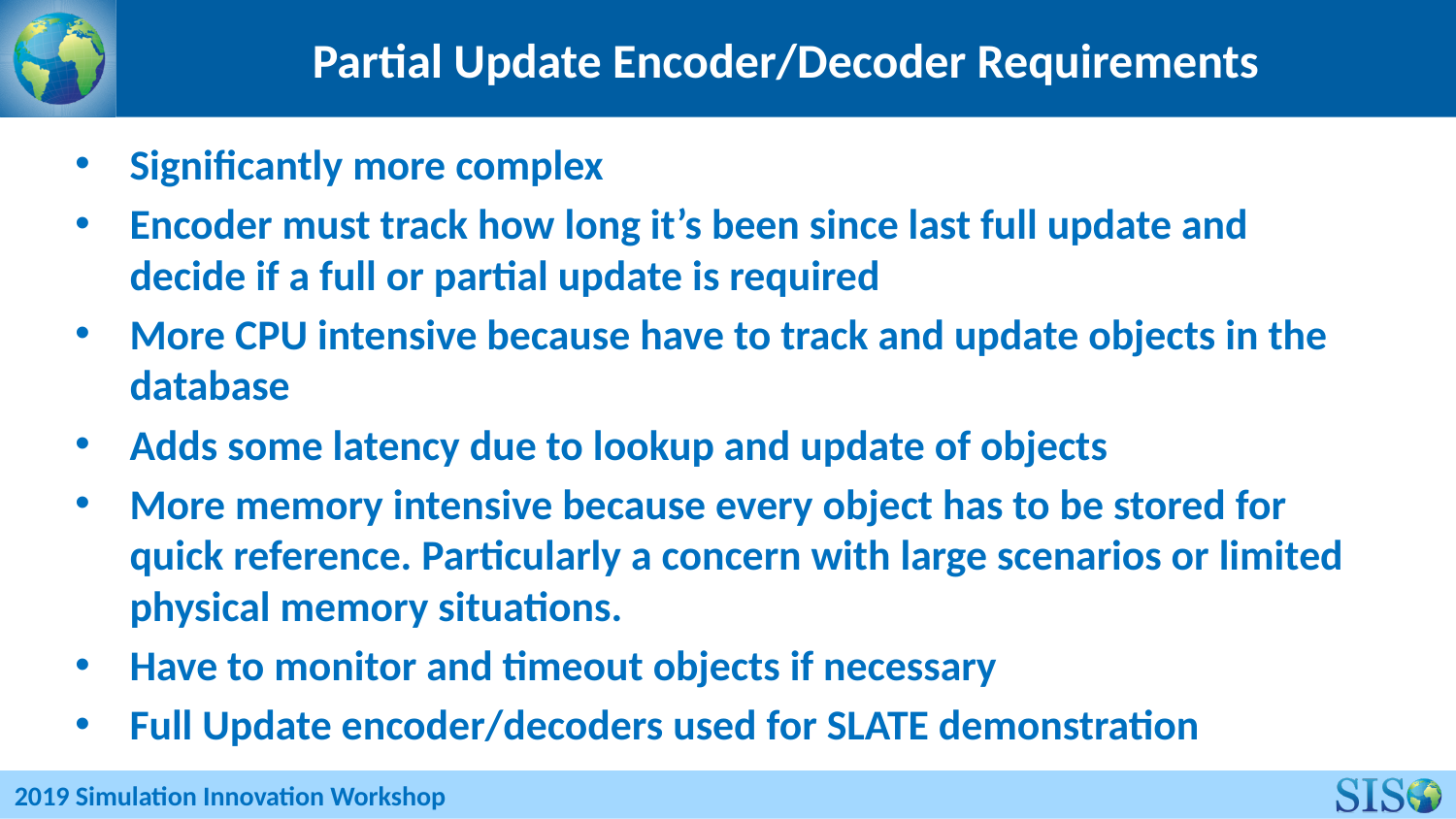

# Partial Update Encoder/Decoder Requirements
Significantly more complex
Encoder must track how long it’s been since last full update and decide if a full or partial update is required
More CPU intensive because have to track and update objects in the database
Adds some latency due to lookup and update of objects
More memory intensive because every object has to be stored for quick reference. Particularly a concern with large scenarios or limited physical memory situations.
Have to monitor and timeout objects if necessary
Full Update encoder/decoders used for SLATE demonstration